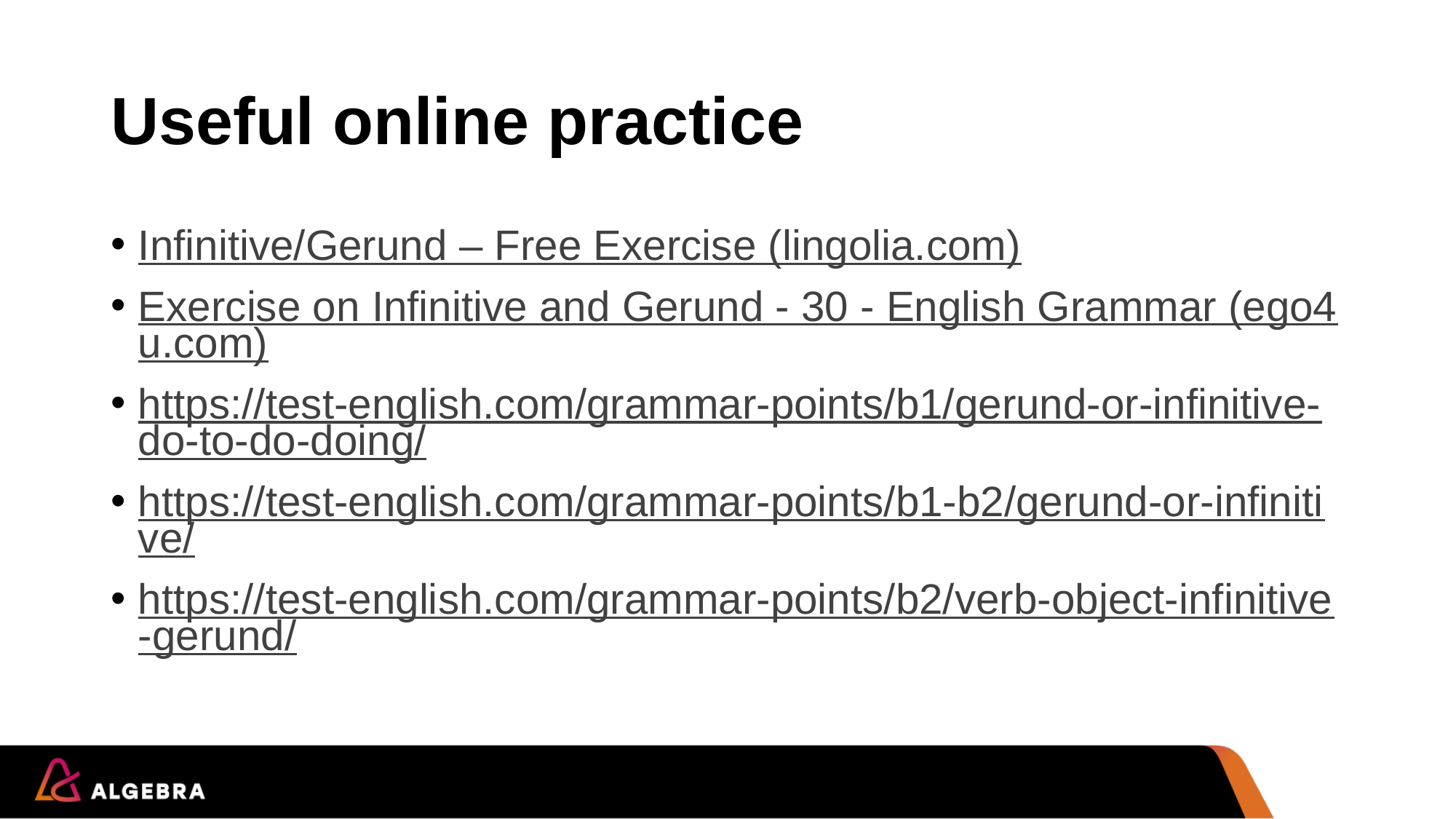

# Useful online practice
Infinitive/Gerund – Free Exercise (lingolia.com)
Exercise on Infinitive and Gerund - 30 - English Grammar (ego4u.com)
https://test-english.com/grammar-points/b1/gerund-or-infinitive-do-to-do-doing/
https://test-english.com/grammar-points/b1-b2/gerund-or-infinitive/
https://test-english.com/grammar-points/b2/verb-object-infinitive-gerund/